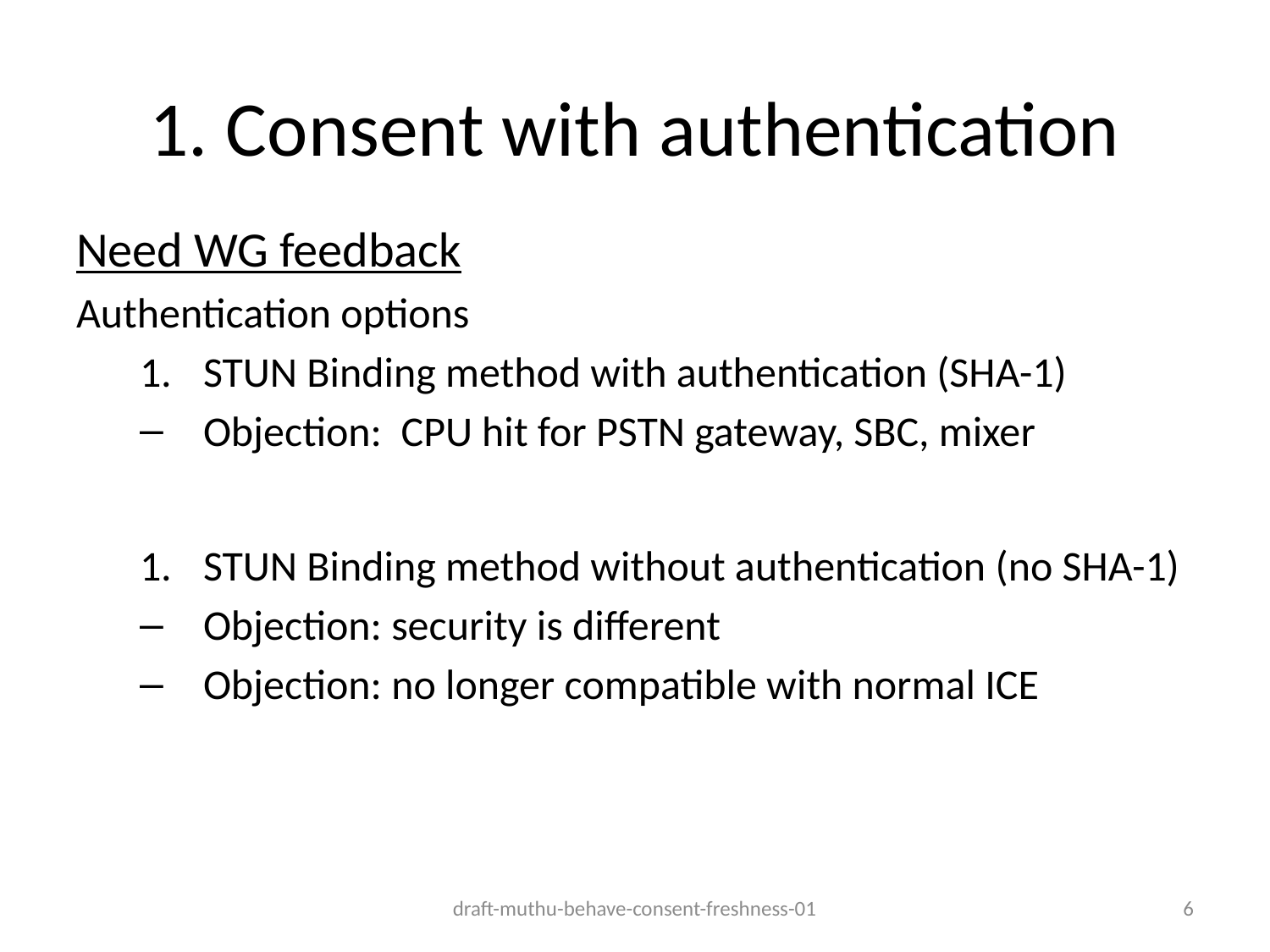

# 1. Consent with authentication
Need WG feedback
Authentication options
STUN Binding method with authentication (SHA-1)
Objection:  CPU hit for PSTN gateway, SBC, mixer

STUN Binding method without authentication (no SHA-1)
Objection: security is different
Objection: no longer compatible with normal ICE

draft-muthu-behave-consent-freshness-01
6